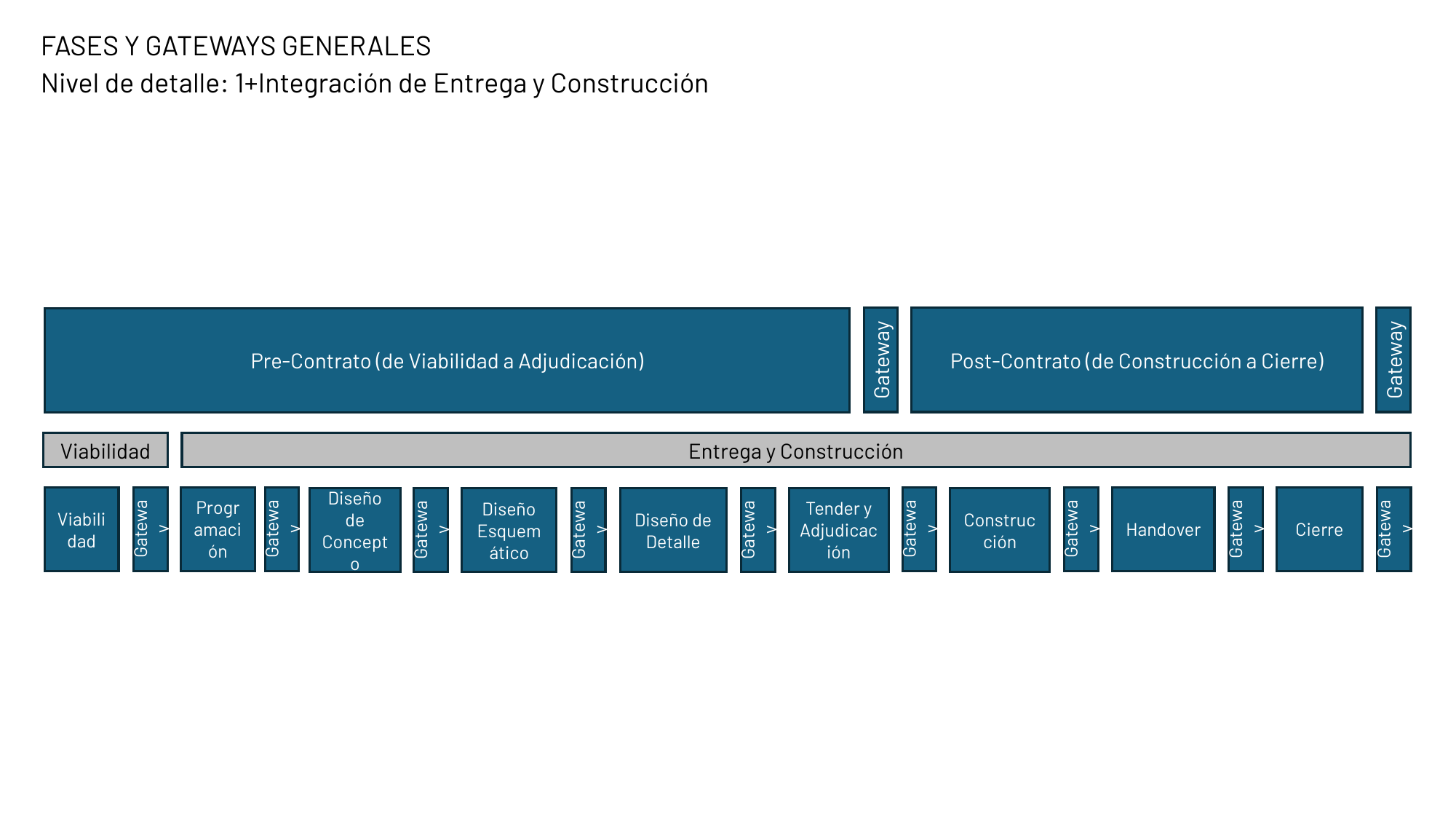

FASES Y GATEWAYS GENERALES
Nivel de detalle: 1+Integración de Entrega y Construcción
Gateway
Post-Contrato (de Construcción a Cierre)
Gateway
Pre-Contrato (de Viabilidad a Adjudicación)
Viabilidad
Entrega y Construcción
Gateway
Programación
Gateway
Gateway
Gateway
Handover
Gateway
Cierre
Gateway
Viabilidad
Tender y Adjudicación
Diseño de Concepto
Gateway
Diseño Esquemático
Gateway
Diseño de Detalle
Gateway
Construcción